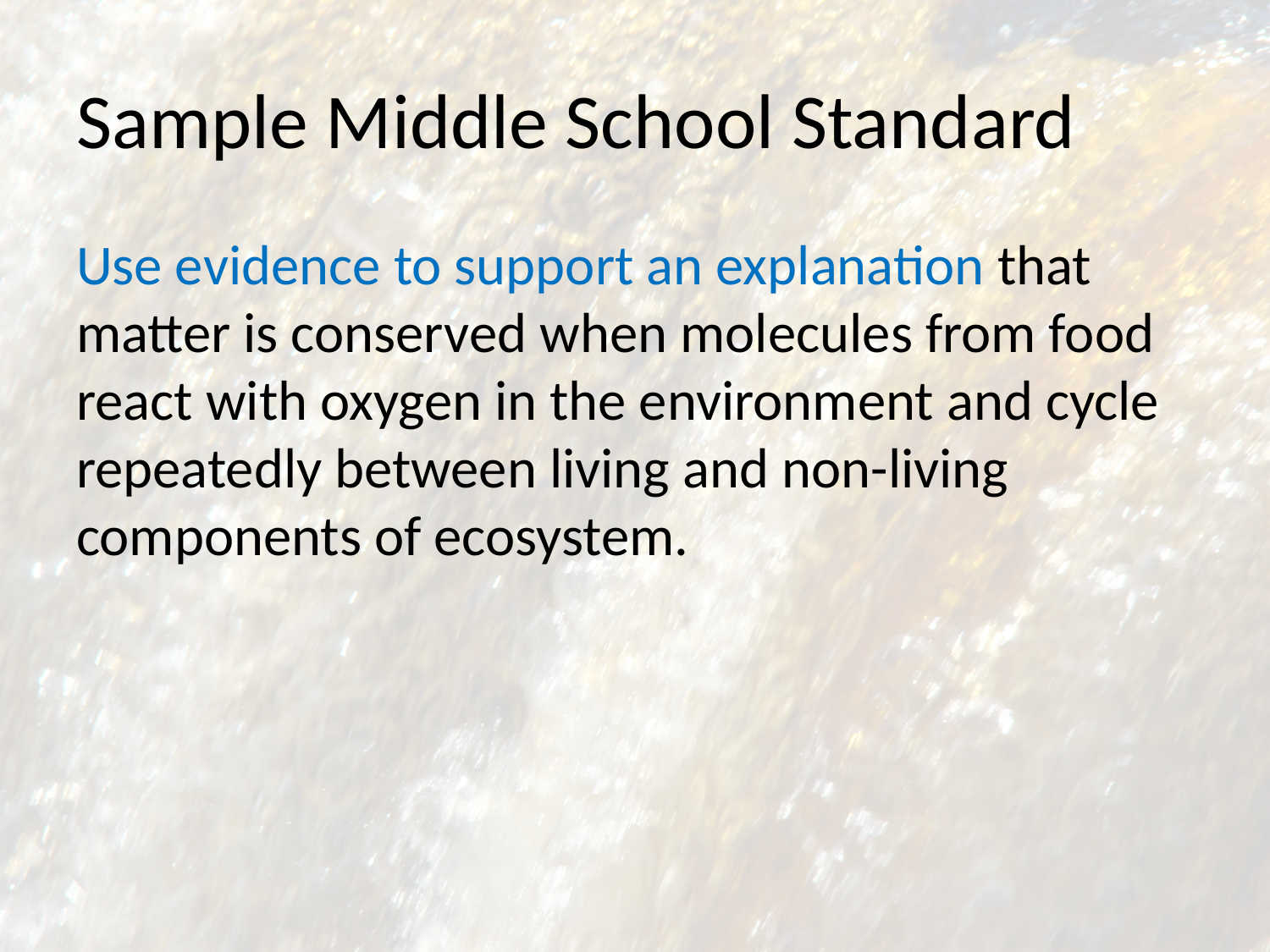

# Sample Middle School Standard
Use evidence to support an explanation that matter is conserved when molecules from food react with oxygen in the environment and cycle repeatedly between living and non-living components of ecosystem.